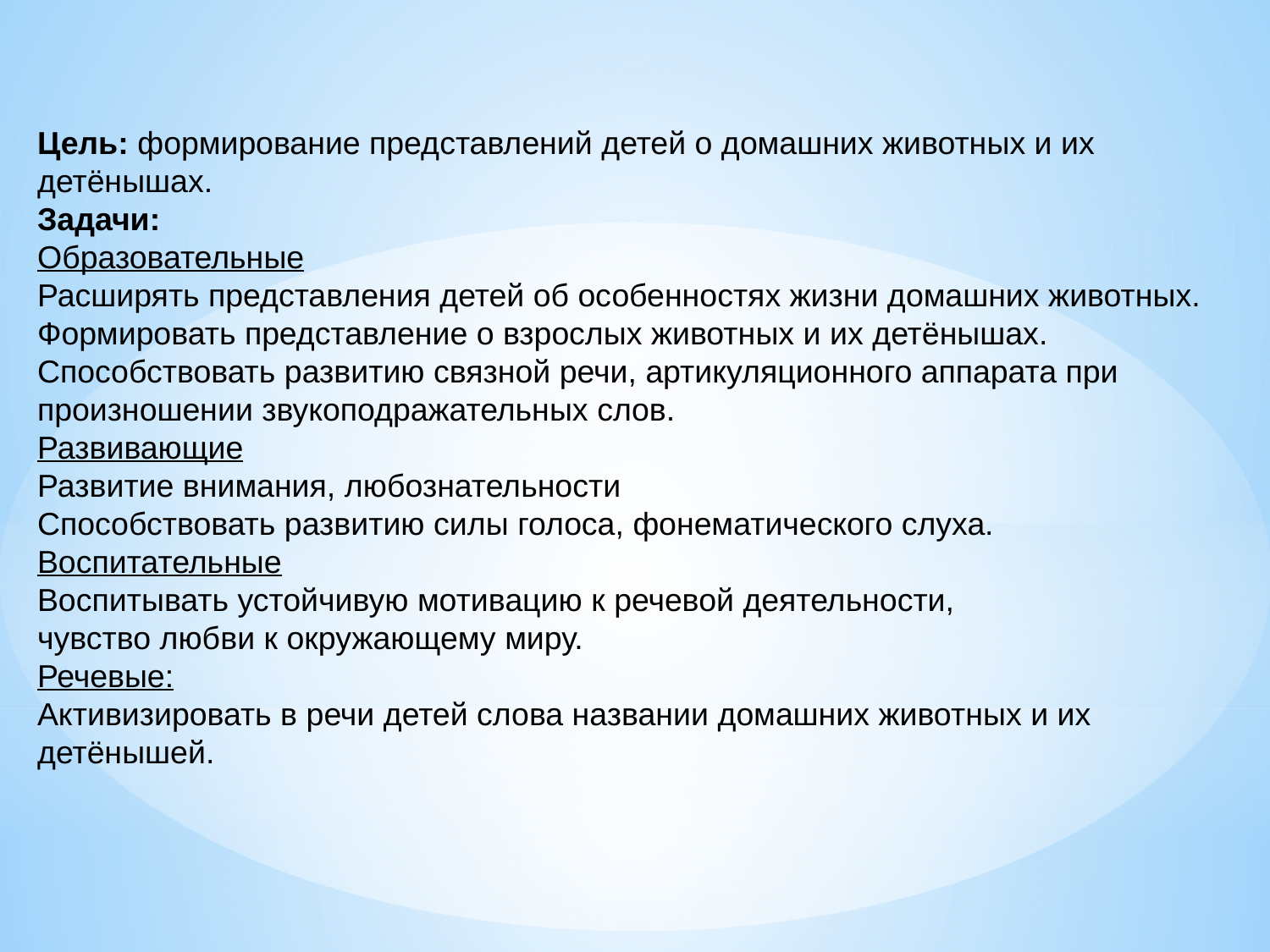

Цель: формирование представлений детей о домашних животных и их детёнышах.
Задачи:
Образовательные
Расширять представления детей об особенностях жизни домашних животных.
Формировать представление о взрослых животных и их детёнышах.
Способствовать развитию связной речи, артикуляционного аппарата при произношении звукоподражательных слов.
Развивающие
Развитие внимания, любознательности
Способствовать развитию силы голоса, фонематического слуха.
Воспитательные
Воспитывать устойчивую мотивацию к речевой деятельности,
чувство любви к окружающему миру.
Речевые:
Активизировать в речи детей слова названии домашних животных и их детёнышей.